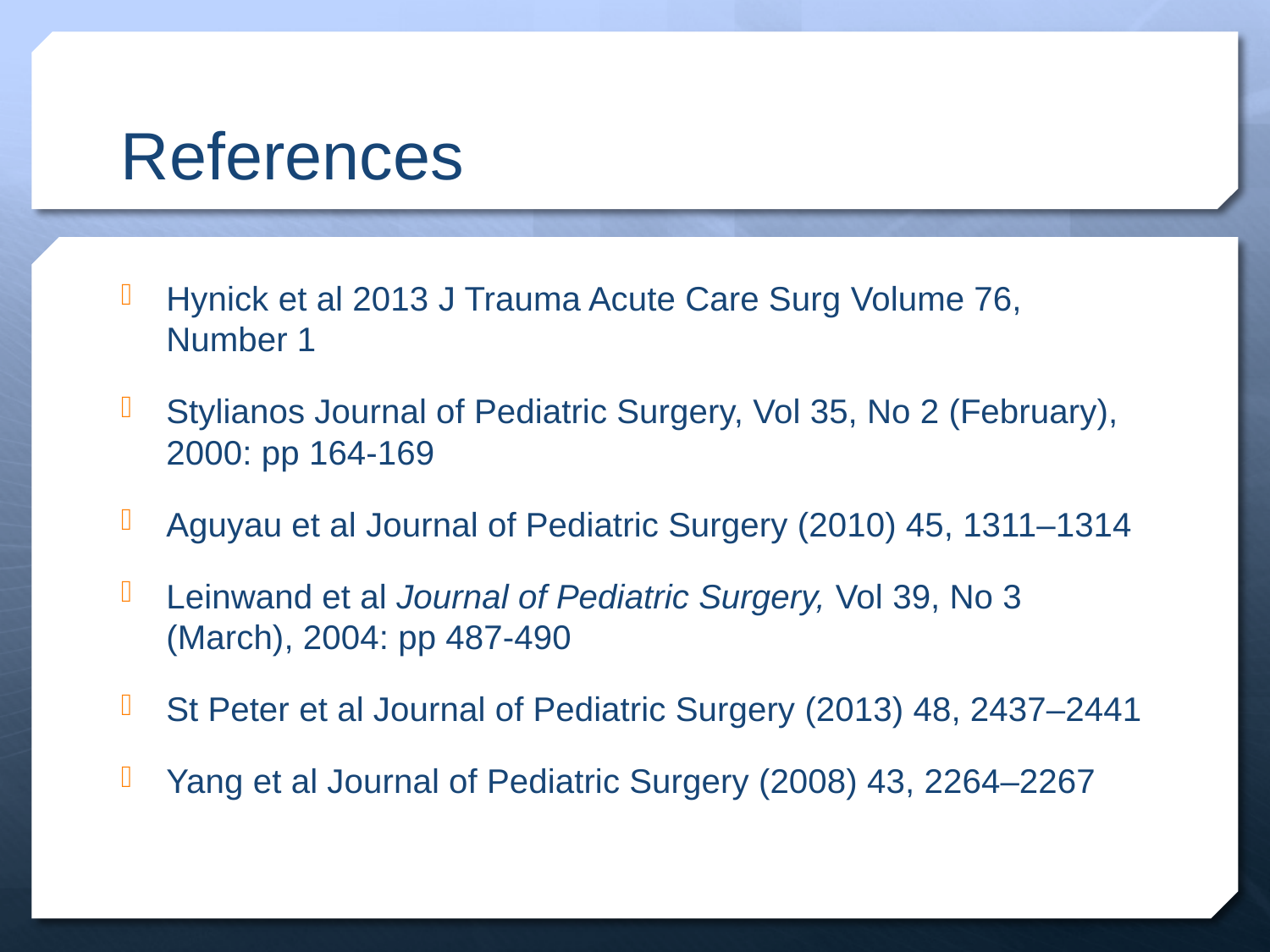

# References
Hynick et al 2013 J Trauma Acute Care Surg Volume 76, Number 1
Stylianos Journal of Pediatric Surgery, Vol 35, No 2 (February), 2000: pp 164-169
Aguyau et al Journal of Pediatric Surgery (2010) 45, 1311–1314
Leinwand et al Journal of Pediatric Surgery, Vol 39, No 3 (March), 2004: pp 487-490
St Peter et al Journal of Pediatric Surgery (2013) 48, 2437–2441
Yang et al Journal of Pediatric Surgery (2008) 43, 2264–2267